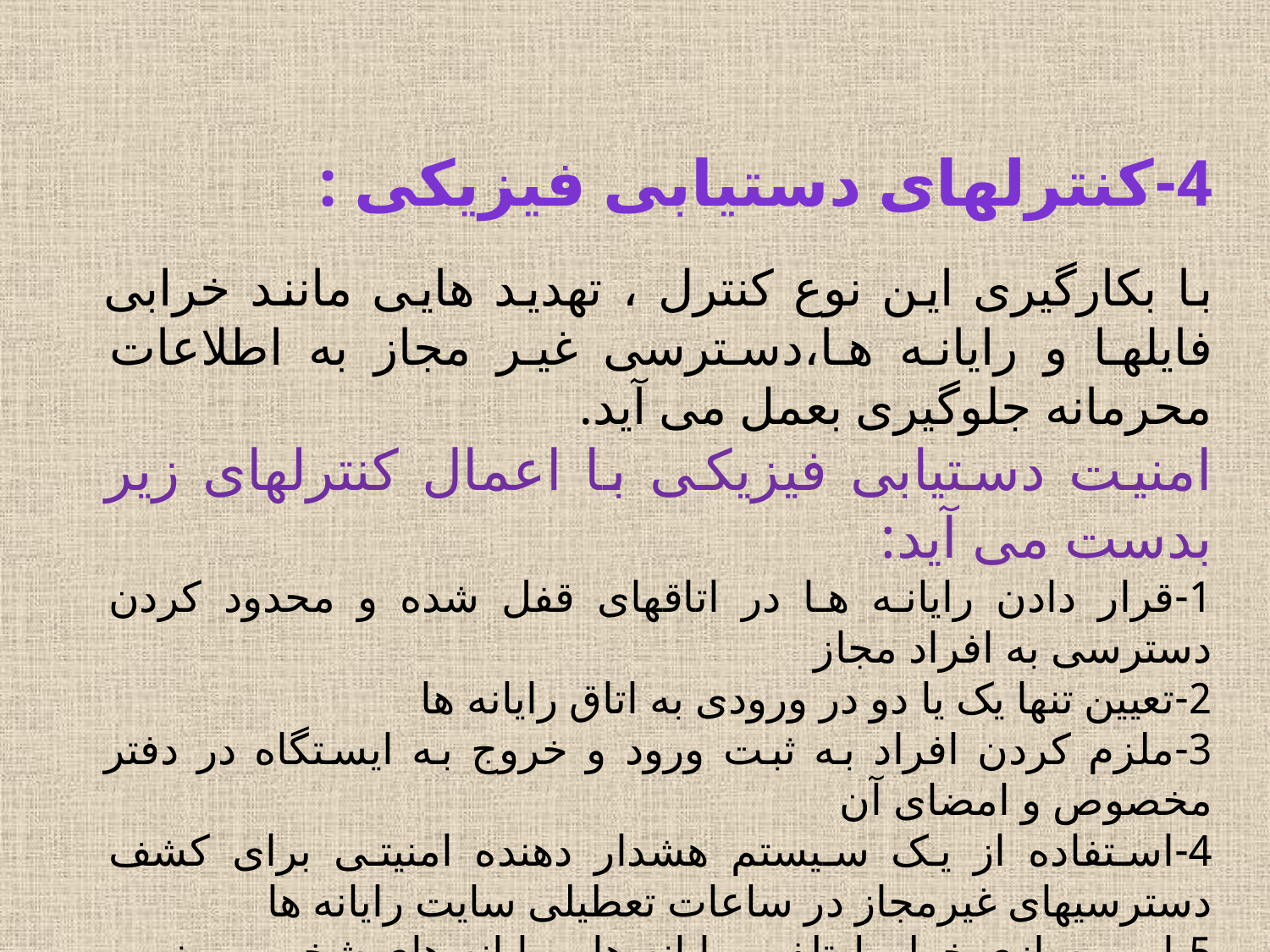

4-کنترلهای دستیابی فیزیکی :
با بکارگیری این نوع کنترل ، تهدید هایی مانند خرابی فایلها و رایانه ها،دسترسی غیر مجاز به اطلاعات محرمانه جلوگیری بعمل می آید.
امنیت دستیابی فیزیکی با اعمال کنترلهای زیر بدست می آید:
1-قرار دادن رایانه ها در اتاقهای قفل شده و محدود کردن دسترسی به افراد مجاز
2-تعیین تنها یک یا دو در ورودی به اتاق رایانه ها
3-ملزم کردن افراد به ثبت ورود و خروج به ایستگاه در دفتر مخصوص و امضای آن
4-استفاده از یک سیستم هشدار دهنده امنیتی برای کشف دسترسیهای غیرمجاز در ساعات تعطیلی سایت رایانه ها
5-ایمن سازی خطوط تلفن وپایانه ها و رایانه های شخصی و نصب قفلهای ایمنی بر روی آنها